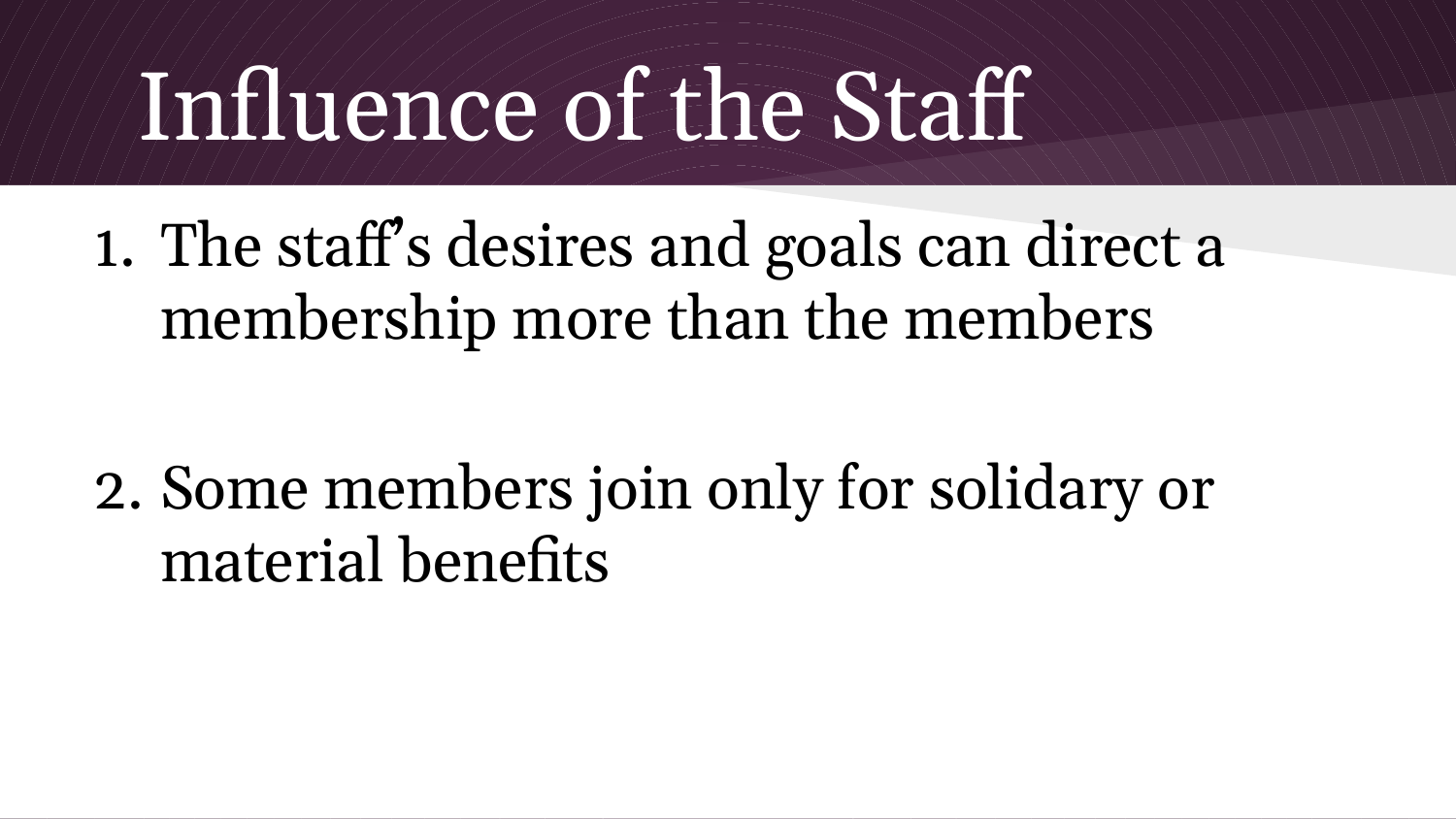

# Influence of the Staff
The staff’s desires and goals can direct a membership more than the members

Some members join only for solidary or material benefits